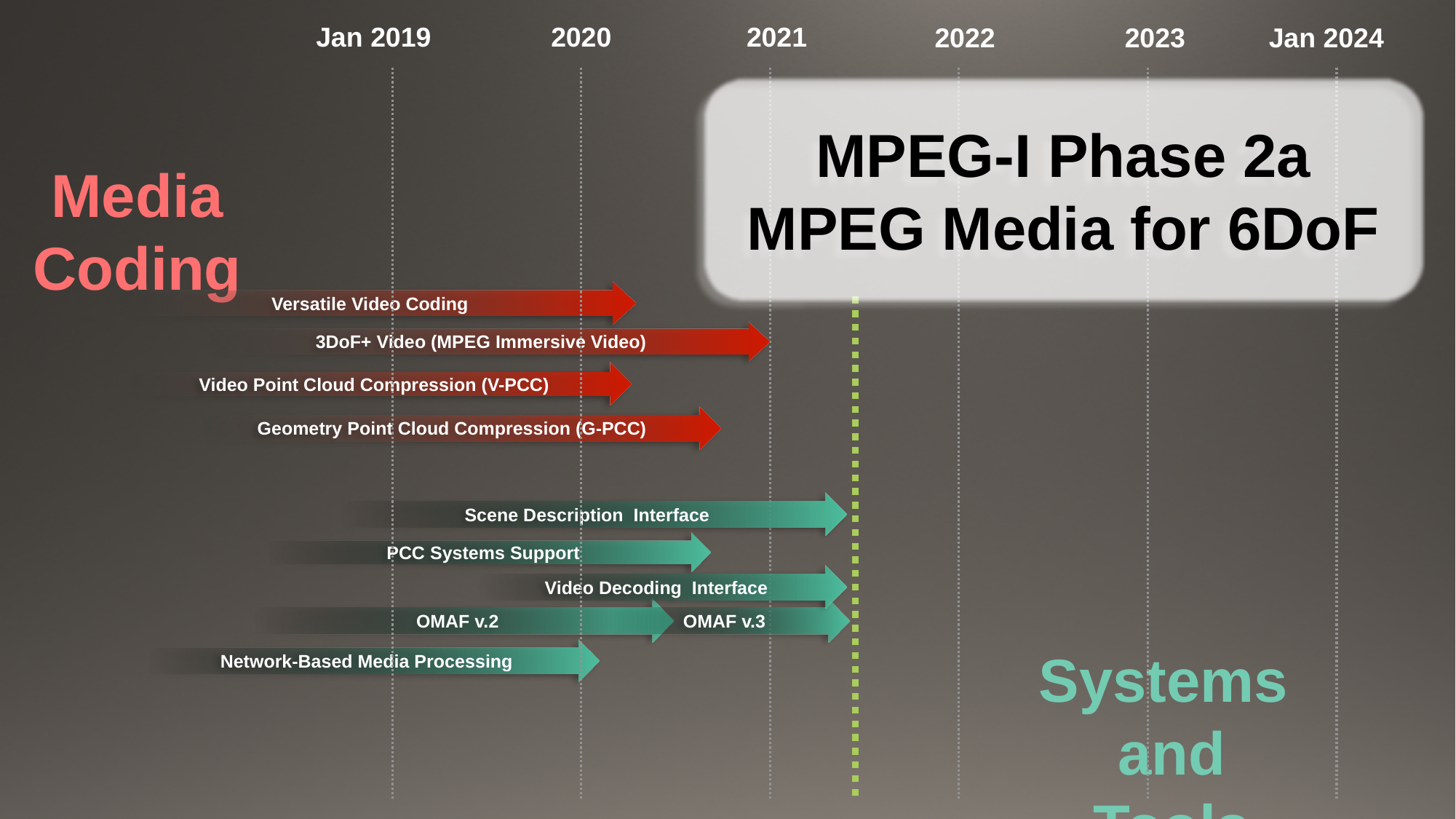

Jan 2019
2020
2021
2022
2023
Jan 2024
MPEG-I Phase 2a
MPEG Media for 6DoF
Media
Coding
Versatile Video Coding
3DoF+ Video (MPEG Immersive Video)
Video Point Cloud Compression (V-PCC)
Geometry Point Cloud Compression (G-PCC)
Scene Description  Interface
PCC Systems Support
Video Decoding  Interface
OMAF v.2
OMAF v.3
Systems
and Tools
Network-Based Media Processing